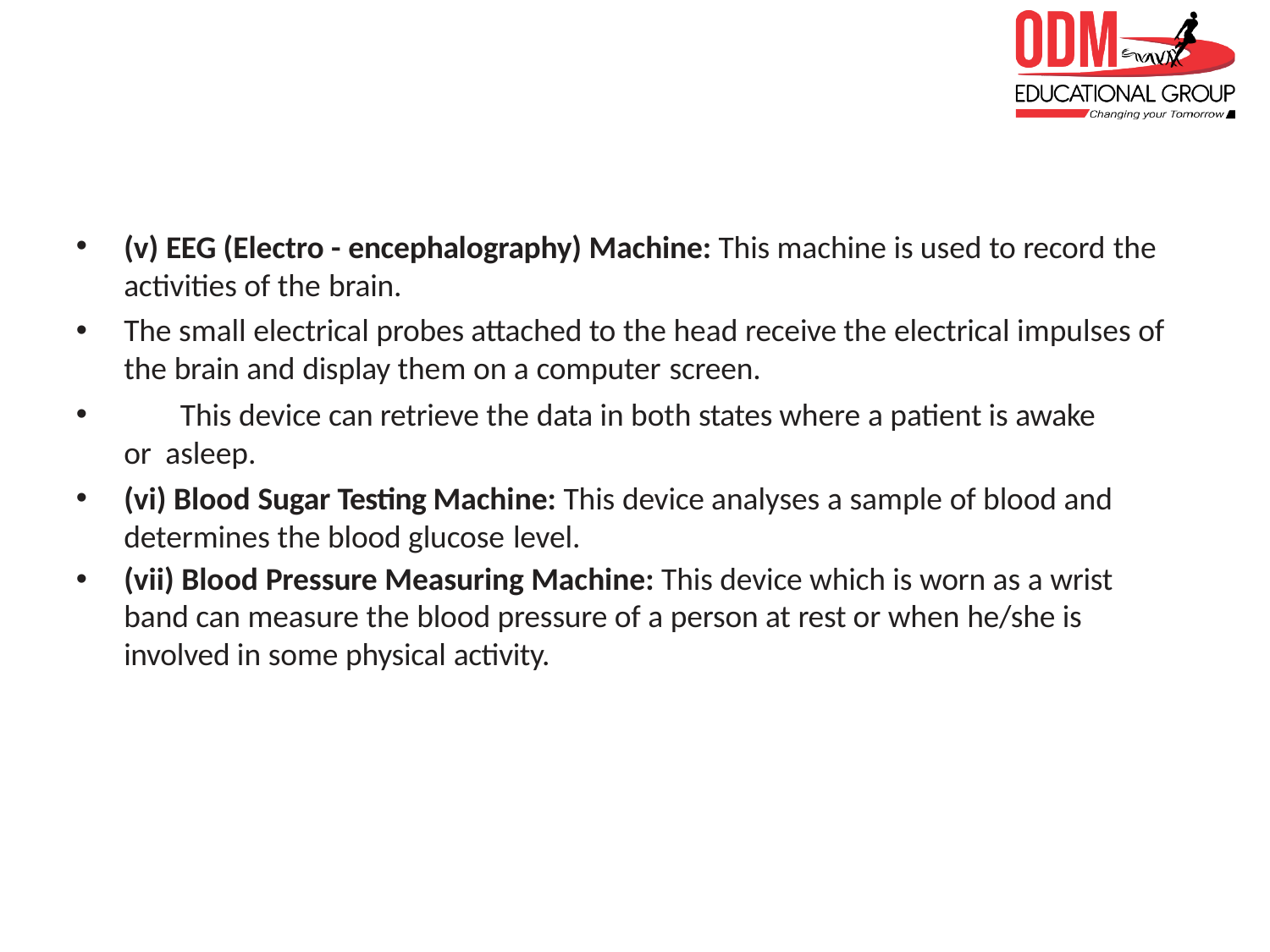

(v) EEG (Electro - encephalography) Machine: This machine is used to record the
activities of the brain.
The small electrical probes attached to the head receive the electrical impulses of  the brain and display them on a computer screen.
	This device can retrieve the data in both states where a patient is awake or  asleep.
(vi) Blood Sugar Testing Machine: This device analyses a sample of blood and  determines the blood glucose level.
(vii) Blood Pressure Measuring Machine: This device which is worn as a wrist  band can measure the blood pressure of a person at rest or when he/she is  involved in some physical activity.